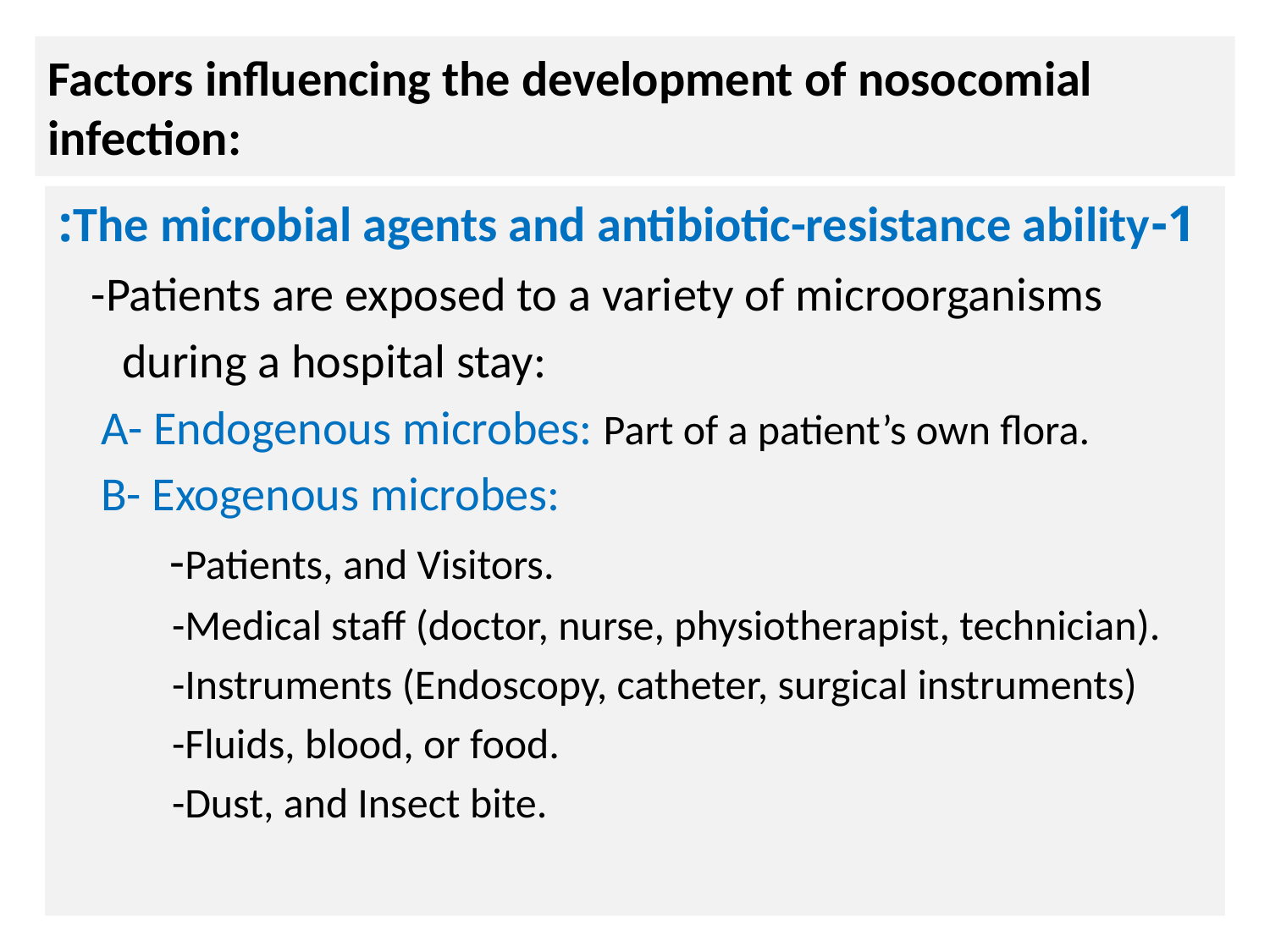

# Factors influencing the development of nosocomial infection:
1-The microbial agents and antibiotic-resistance ability:
   -Patients are exposed to a variety of microorganisms
      during a hospital stay:
    A- Endogenous microbes: Part of a patient’s own flora.
    B- Exogenous microbes:
          -Patients, and Visitors.
            -Medical staff (doctor, nurse, physiotherapist, technician).
            -Instruments (Endoscopy, catheter, surgical instruments)
            -Fluids, blood, or food.
            -Dust, and Insect bite.